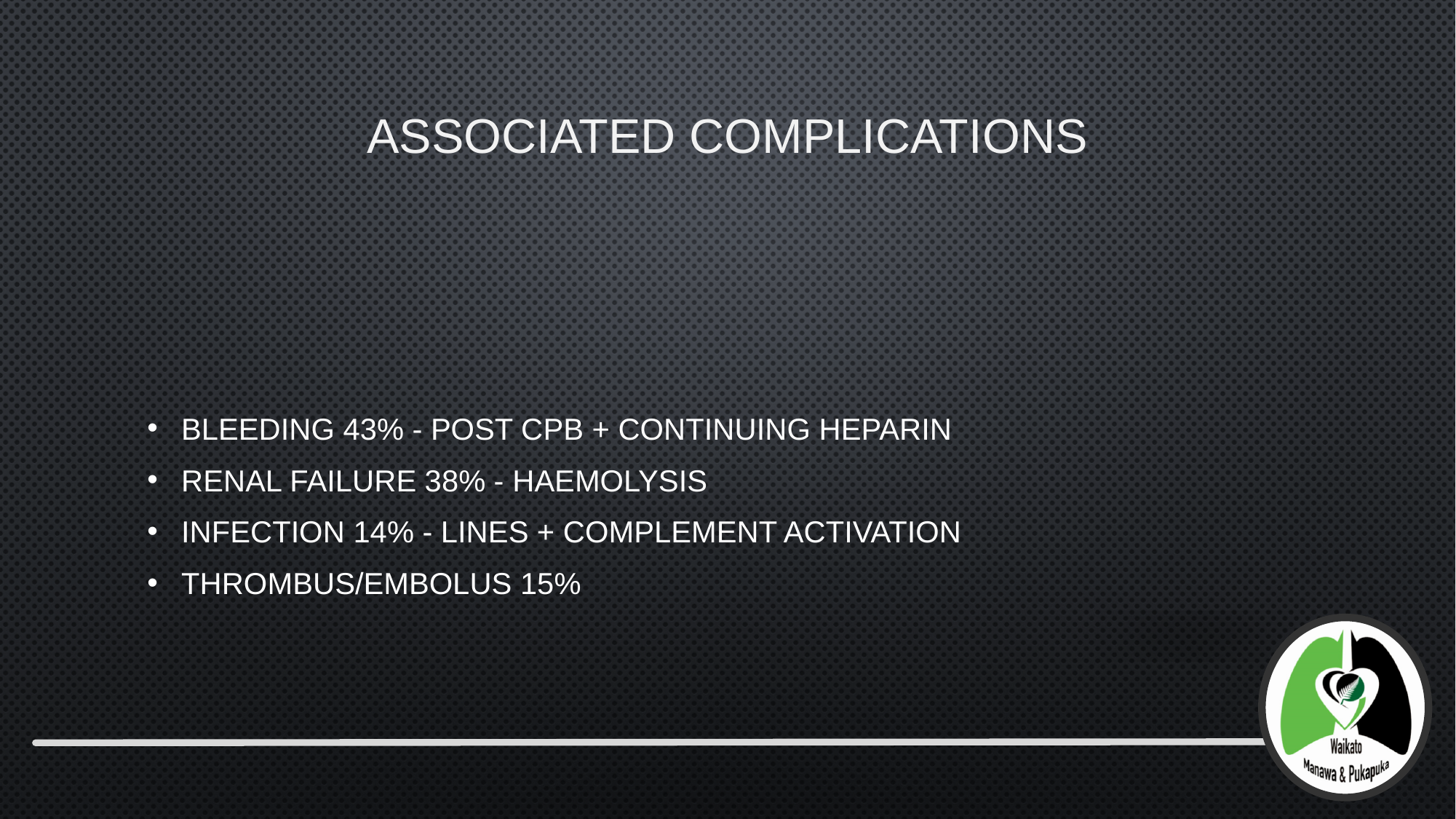

# Associated Complications
Bleeding 43% - post CPB + continuing heparin
Renal failure 38% - haemolysis
Infection 14% - lines + complement activation
Thrombus/embolus 15%